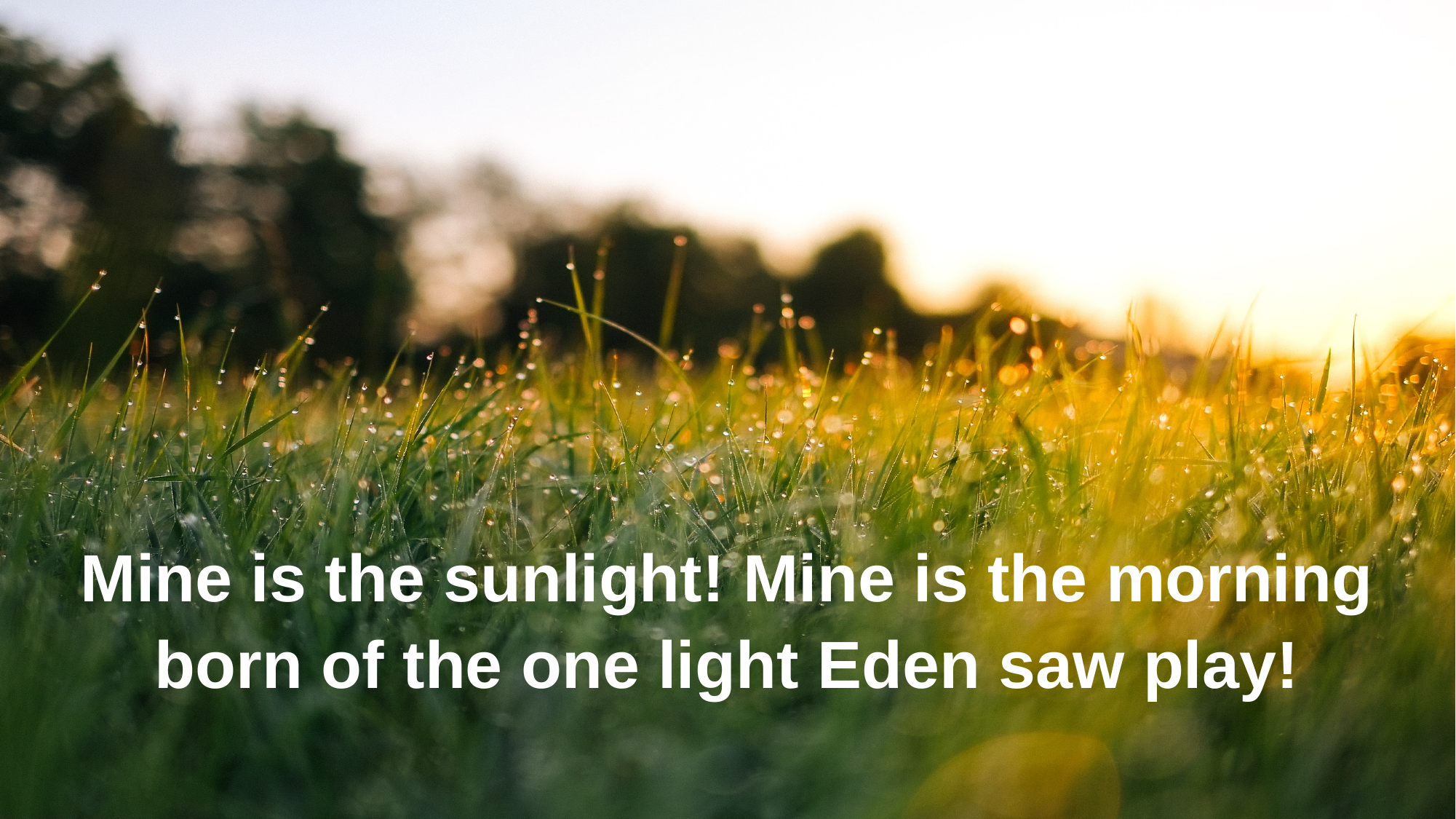

Mine is the sunlight! Mine is the morning
born of the one light Eden saw play!